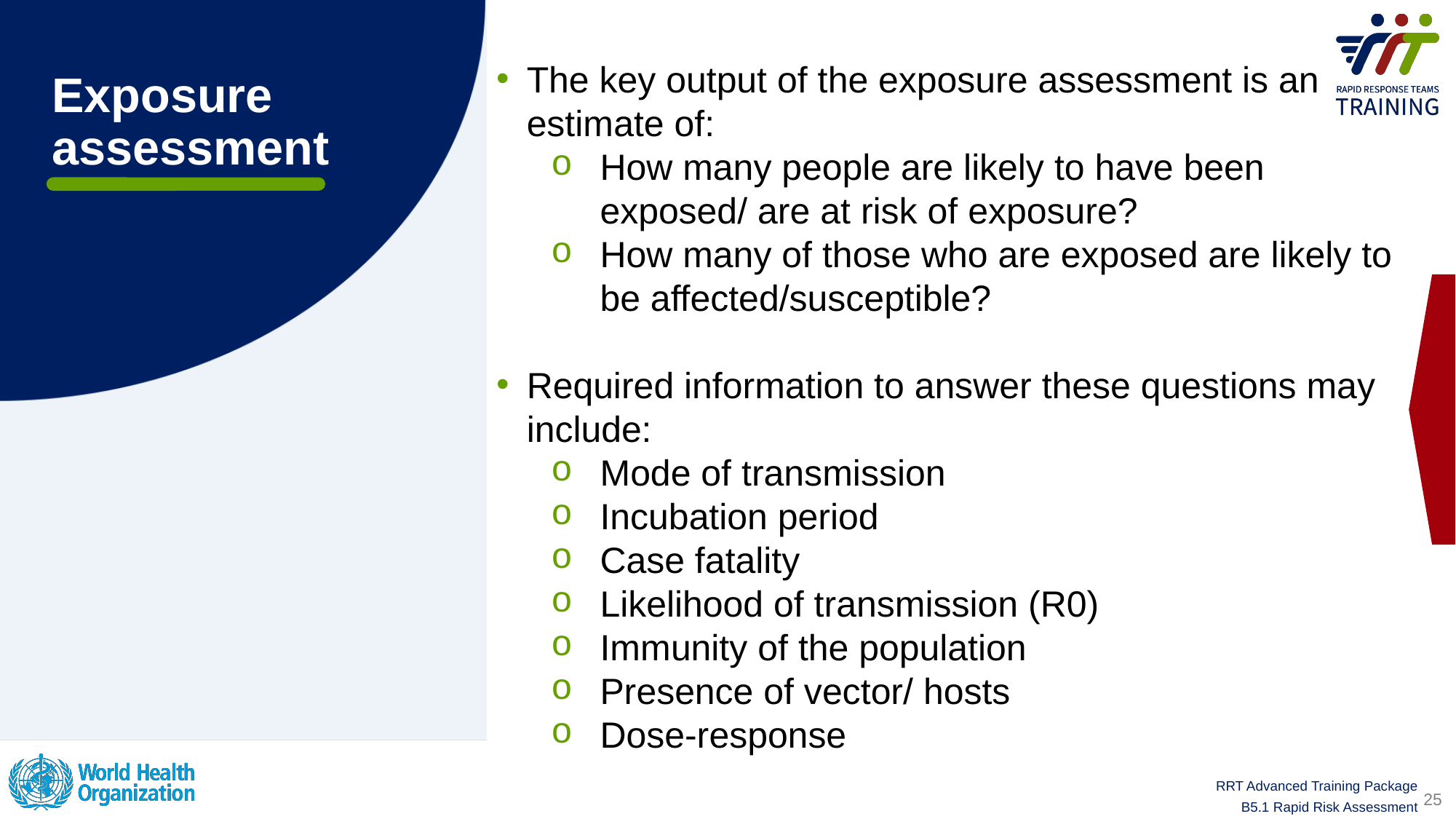

# Exposure assessment
The key output of the exposure assessment is an estimate of:
How many people are likely to have been exposed/ are at risk of exposure?
How many of those who are exposed are likely to be affected/susceptible?

Required information to answer these questions may include:
Mode of transmission
Incubation period
Case fatality
Likelihood of transmission (R0)
Immunity of the population
Presence of vector/ hosts
Dose-response